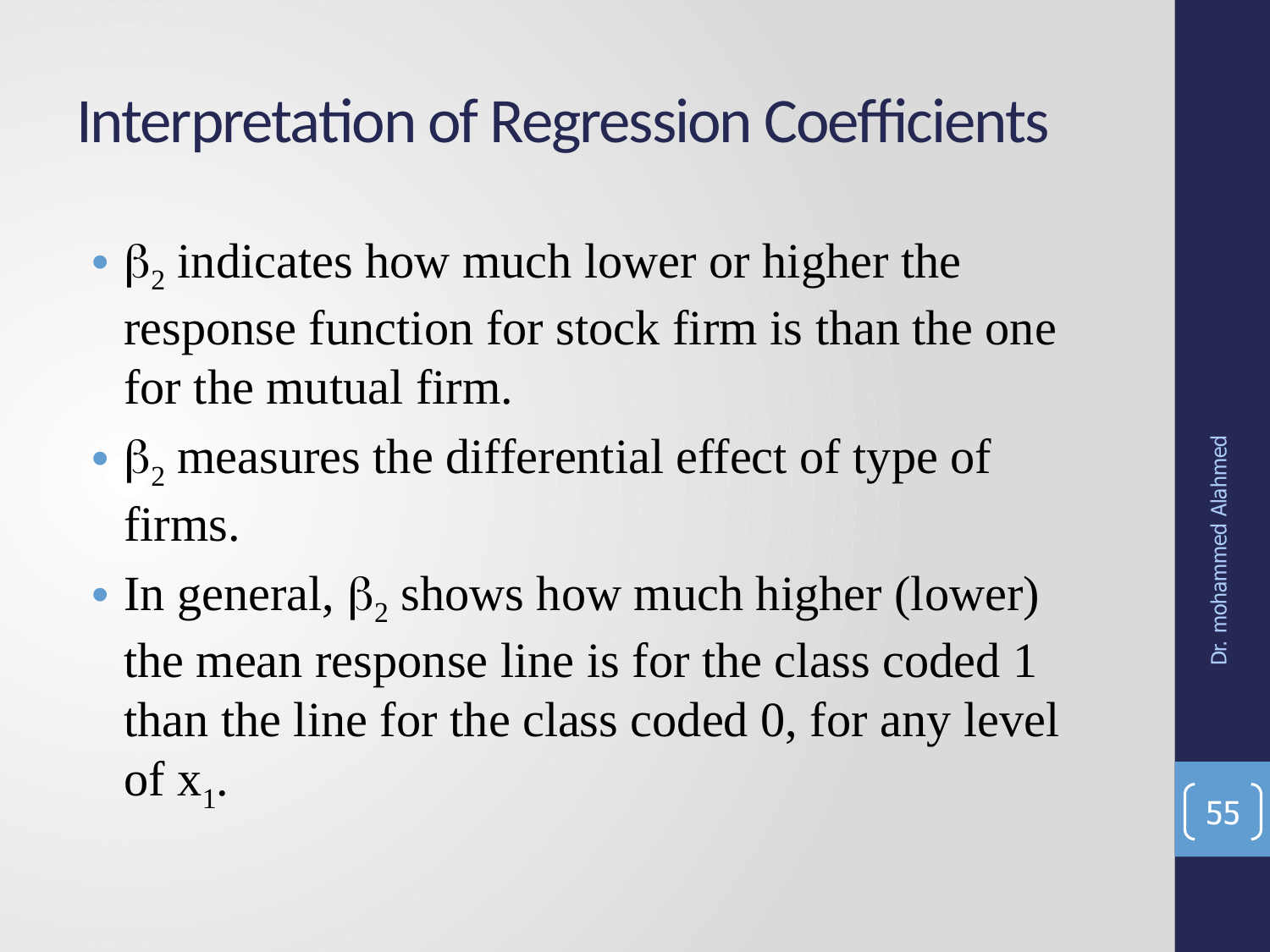

# Interpretation of Regression Coefficients
β2 indicates how much lower or higher the response function for stock firm is than the one for the mutual firm.
β2 measures the differential effect of type of firms.
In general, β2 shows how much higher (lower) the mean response line is for the class coded 1 than the line for the class coded 0, for any level of x1.
Dr. mohammed Alahmed
55